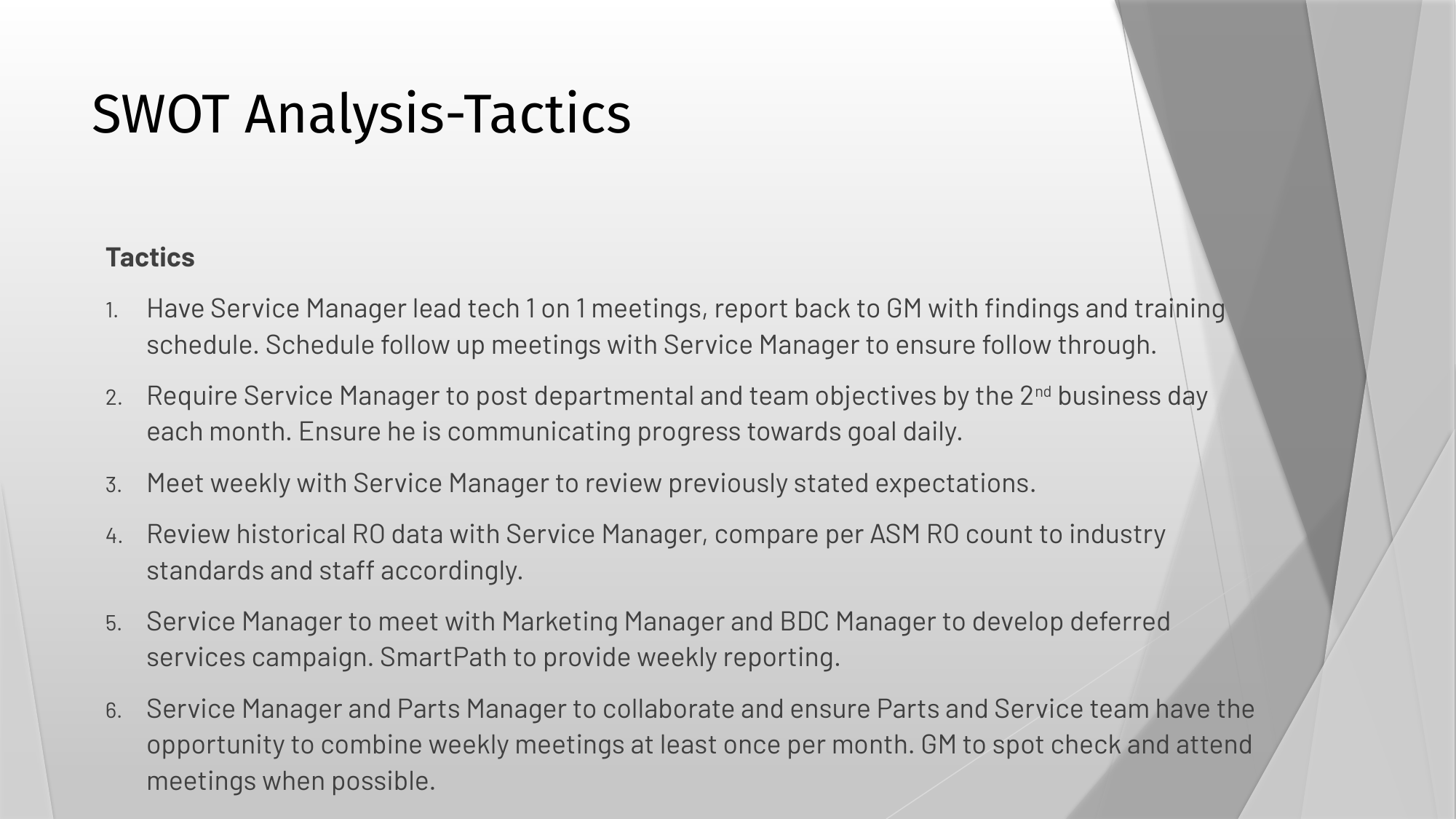

# SWOT Analysis-Tactics
Tactics
Have Service Manager lead tech 1 on 1 meetings, report back to GM with findings and training schedule. Schedule follow up meetings with Service Manager to ensure follow through.
Require Service Manager to post departmental and team objectives by the 2nd business day each month. Ensure he is communicating progress towards goal daily.
Meet weekly with Service Manager to review previously stated expectations.
Review historical RO data with Service Manager, compare per ASM RO count to industry standards and staff accordingly.
Service Manager to meet with Marketing Manager and BDC Manager to develop deferred services campaign. SmartPath to provide weekly reporting.
Service Manager and Parts Manager to collaborate and ensure Parts and Service team have the opportunity to combine weekly meetings at least once per month. GM to spot check and attend meetings when possible.